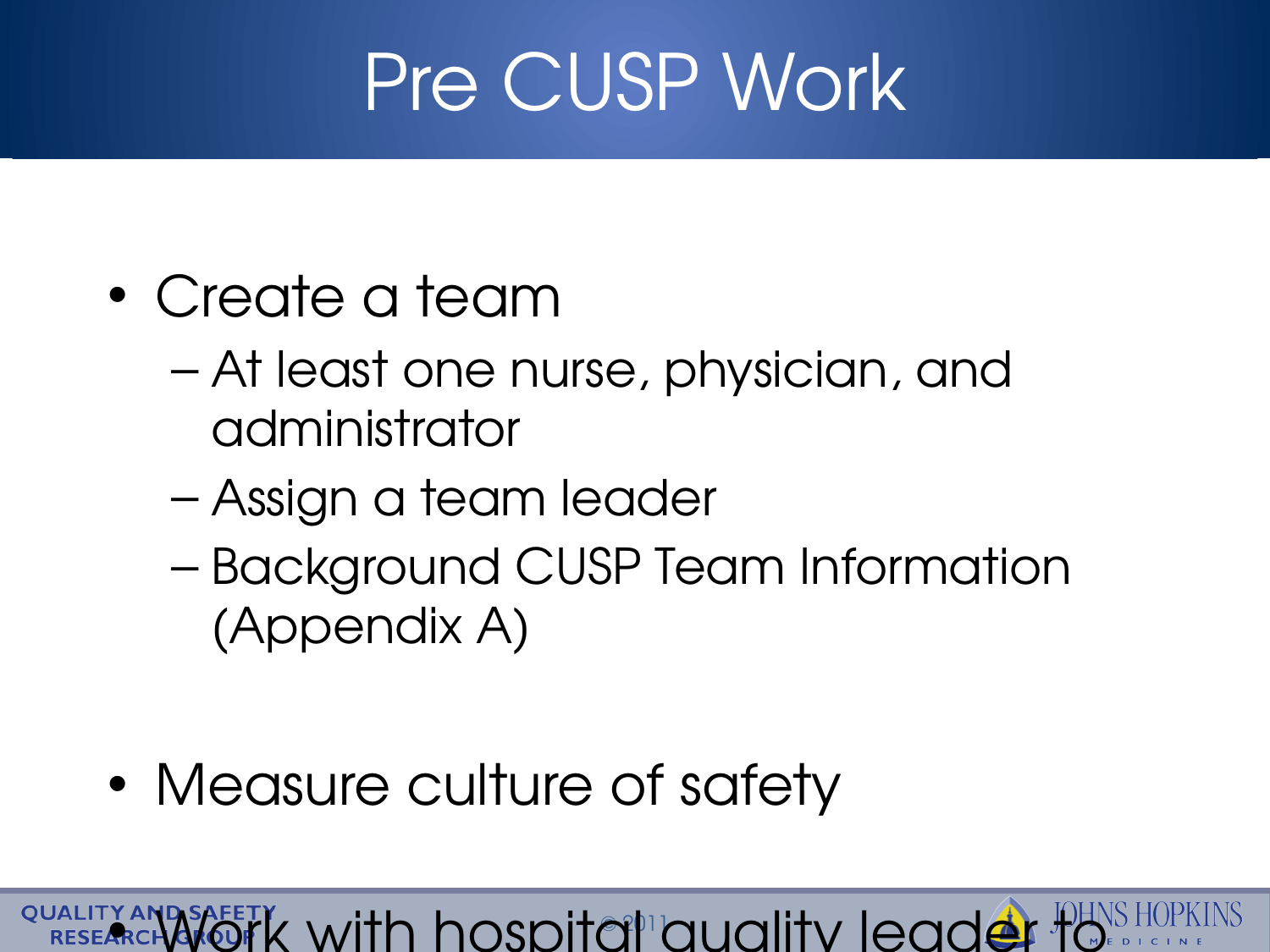

# Pre CUSP Work
Create a team
At least one nurse, physician, and administrator
Assign a team leader
Background CUSP Team Information (Appendix A)

Measure culture of safety
Work with hospital quality leader to have a senior executive assigned to team

CUSP Toolkit, http://www.safercare.net/OTCSBSI/Resources.html